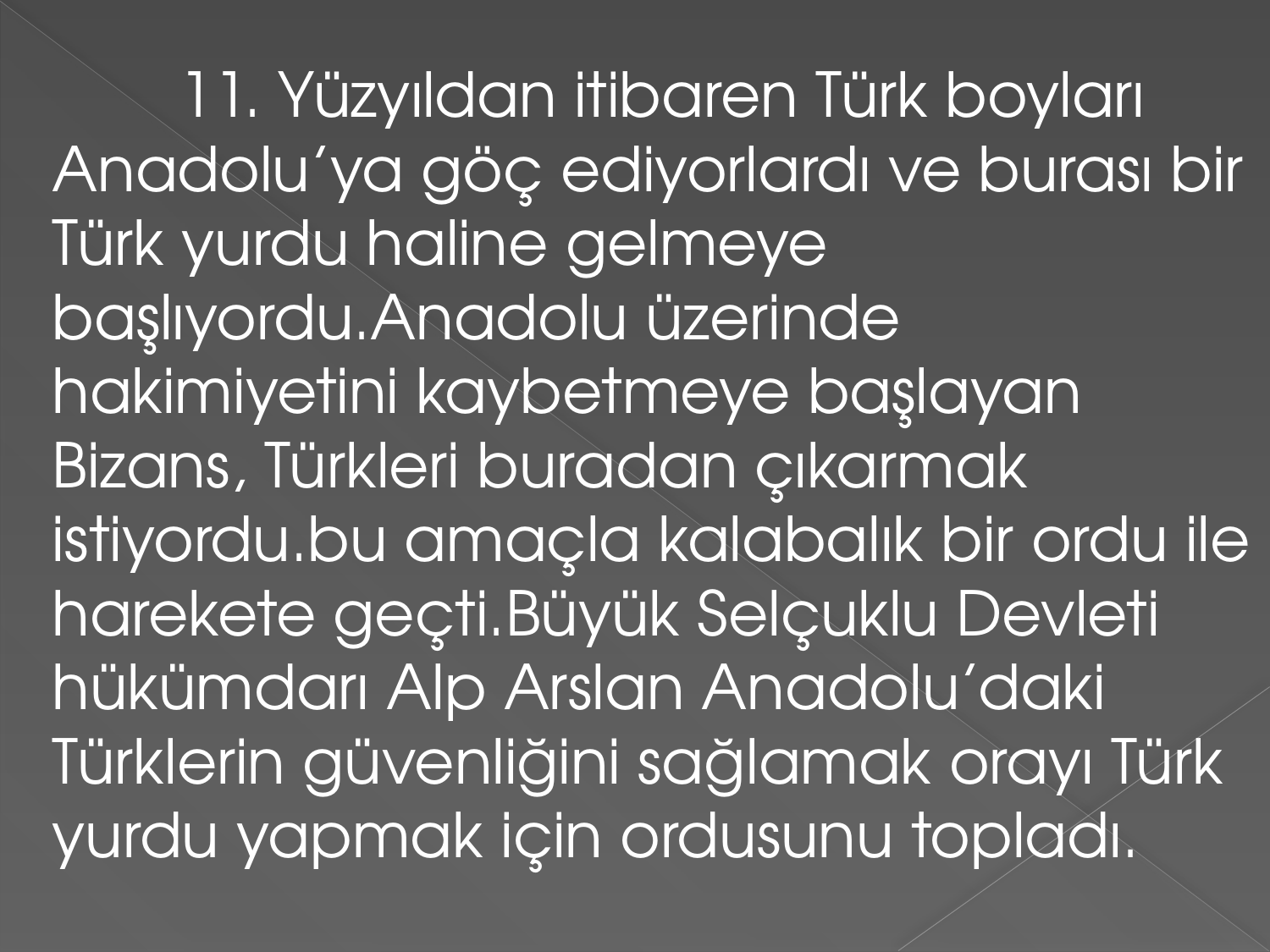

11. Yüzyıldan itibaren Türk boyları Anadolu’ya göç ediyorlardı ve burası bir Türk yurdu haline gelmeye
başlıyordu.Anadolu üzerinde hakimiyetini kaybetmeye başlayan Bizans, Türkleri buradan çıkarmak istiyordu.bu amaçla kalabalık bir ordu ile harekete geçti.Büyük Selçuklu Devleti hükümdarı Alp Arslan Anadolu’daki Türklerin güvenliğini sağlamak orayı Türk yurdu yapmak için ordusunu topladı.